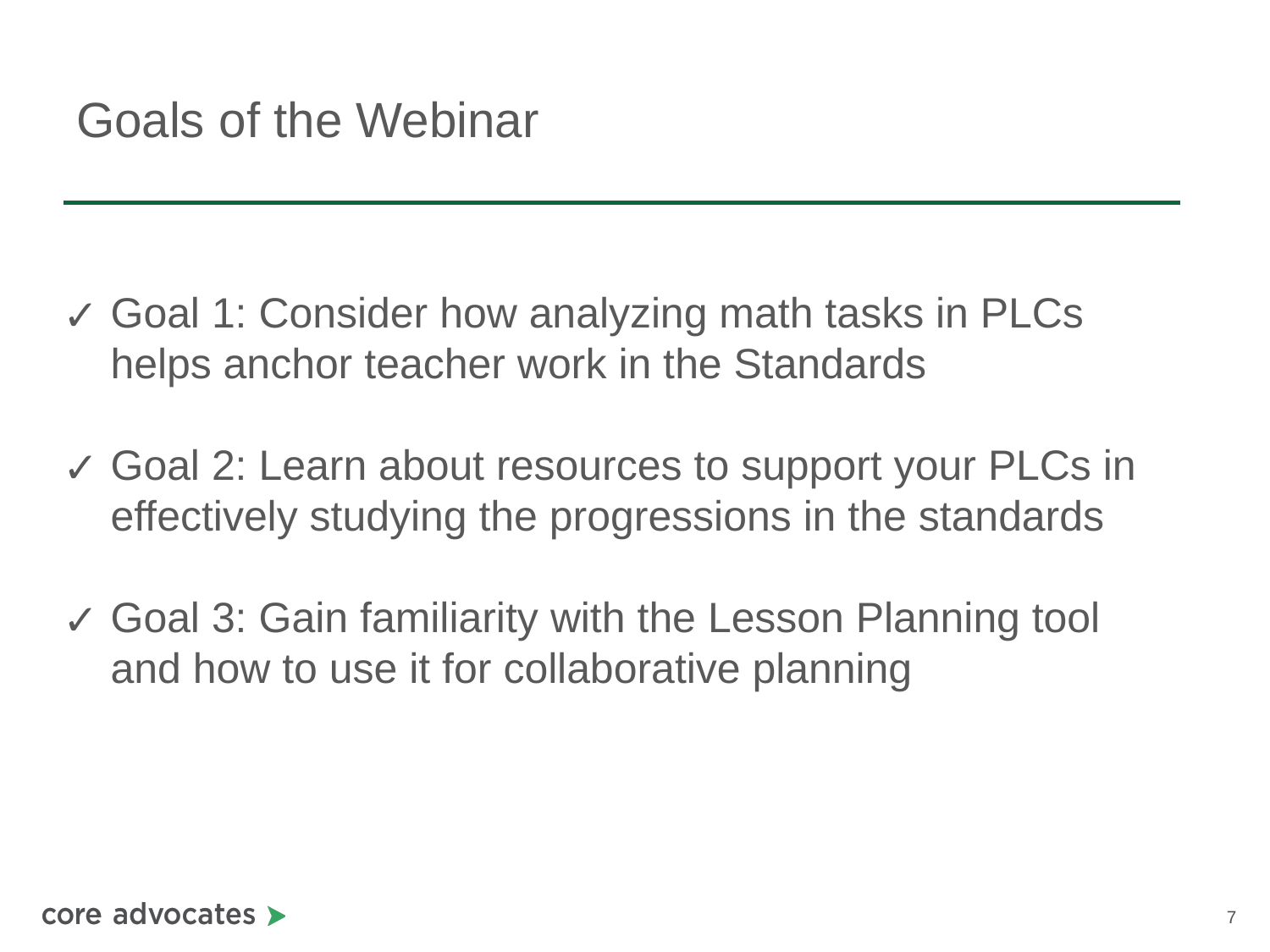

# Goals of the Webinar
Goal 1: Consider how analyzing math tasks in PLCs helps anchor teacher work in the Standards

Goal 2: Learn about resources to support your PLCs in effectively studying the progressions in the standards

Goal 3: Gain familiarity with the Lesson Planning tool and how to use it for collaborative planning